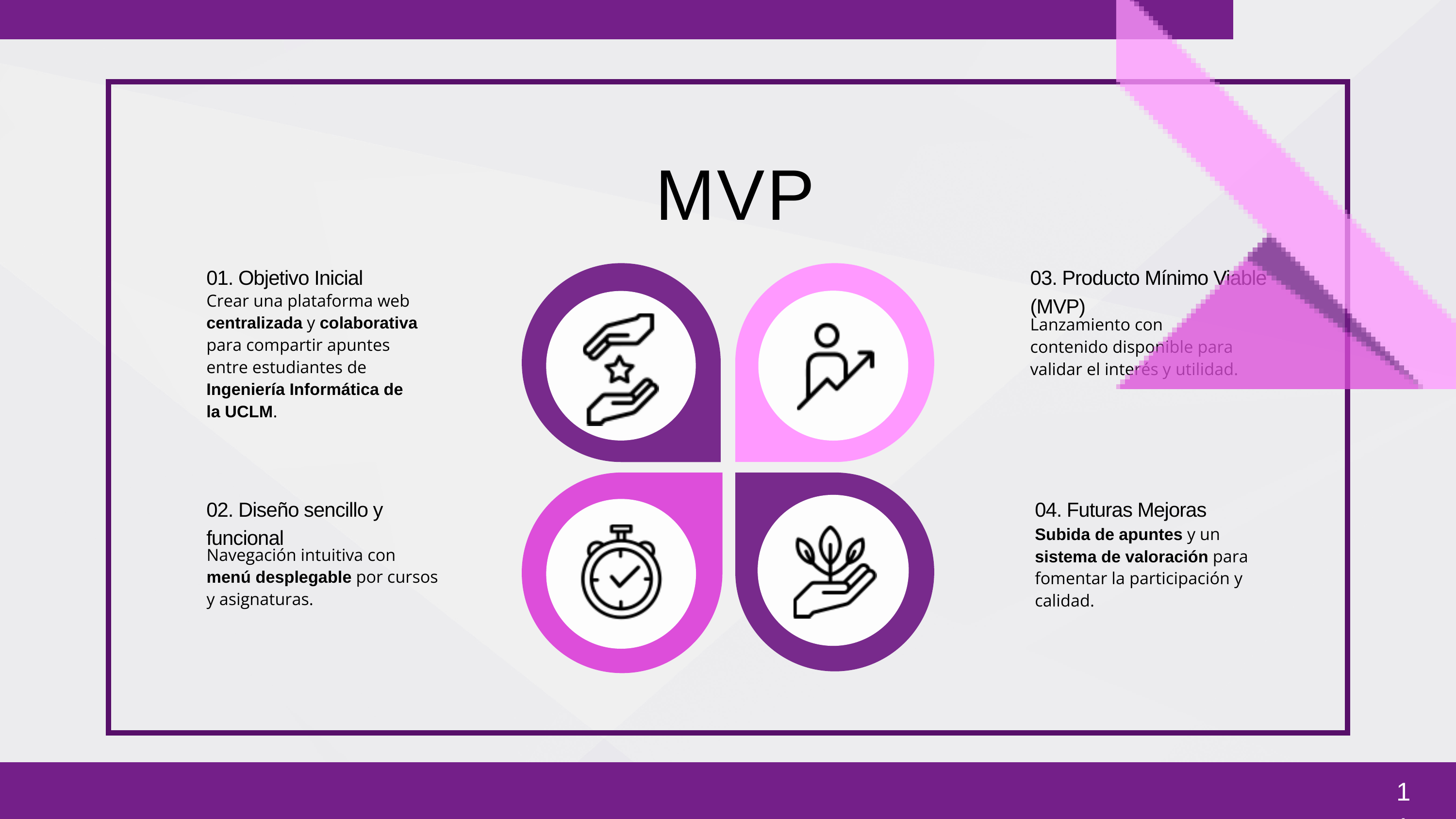

MVP

01. Objetivo Inicial
03. Producto Mínimo Viable (MVP)

Crear una plataforma web centralizada y colaborativa para compartir apuntes entre estudiantes de Ingeniería Informática de la UCLM.
Lanzamiento con contenido disponible para validar el interés y utilidad.

02. Diseño sencillo y funcional
04. Futuras Mejoras
Subida de apuntes y un sistema de valoración para fomentar la participación y calidad.

Navegación intuitiva con menú desplegable por cursos y asignaturas.
11